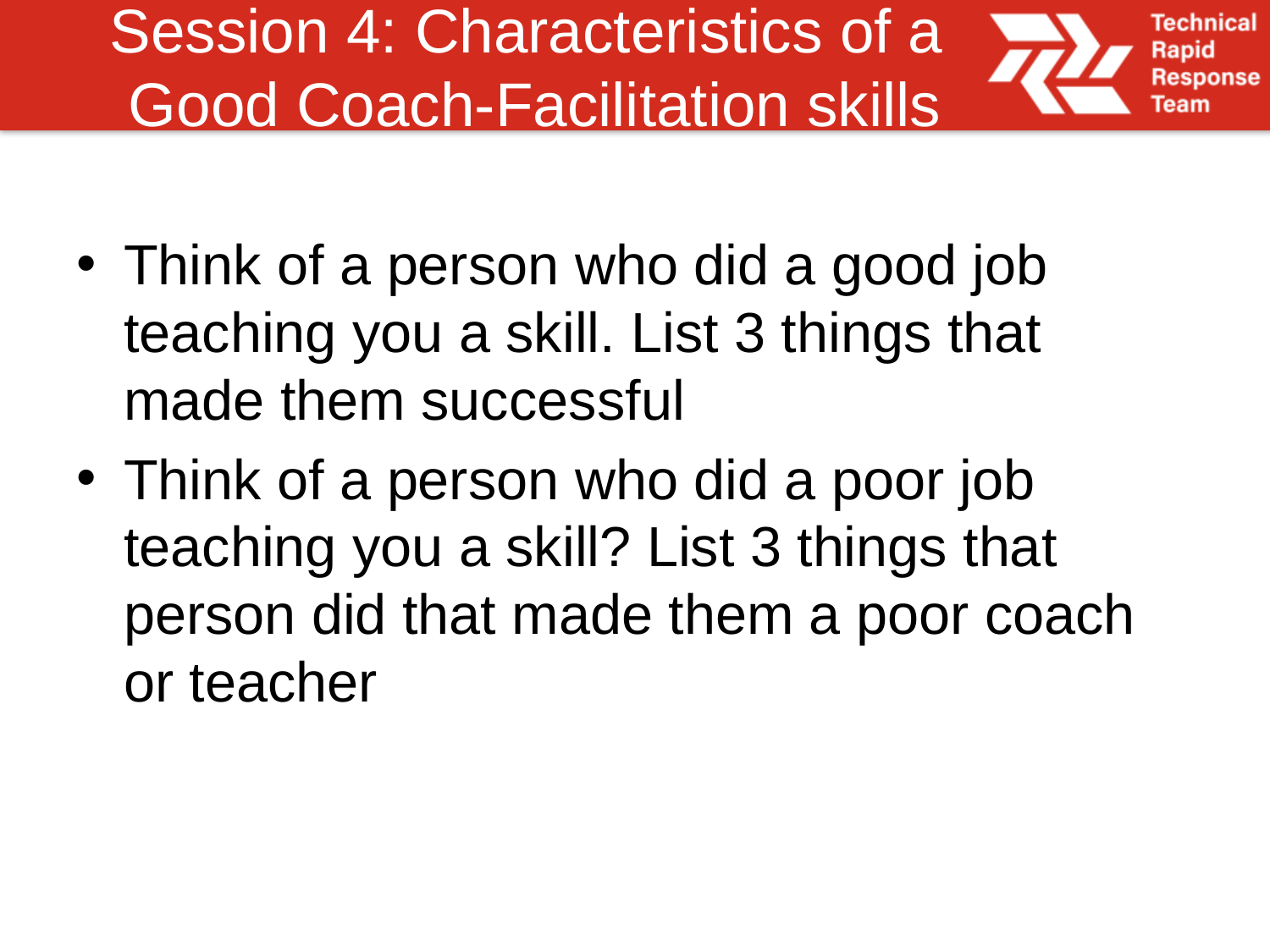

# Session 4: Characteristics of a Good Coach-Facilitation skills
Think of a person who did a good job teaching you a skill. List 3 things that made them successful
Think of a person who did a poor job teaching you a skill? List 3 things that person did that made them a poor coach or teacher